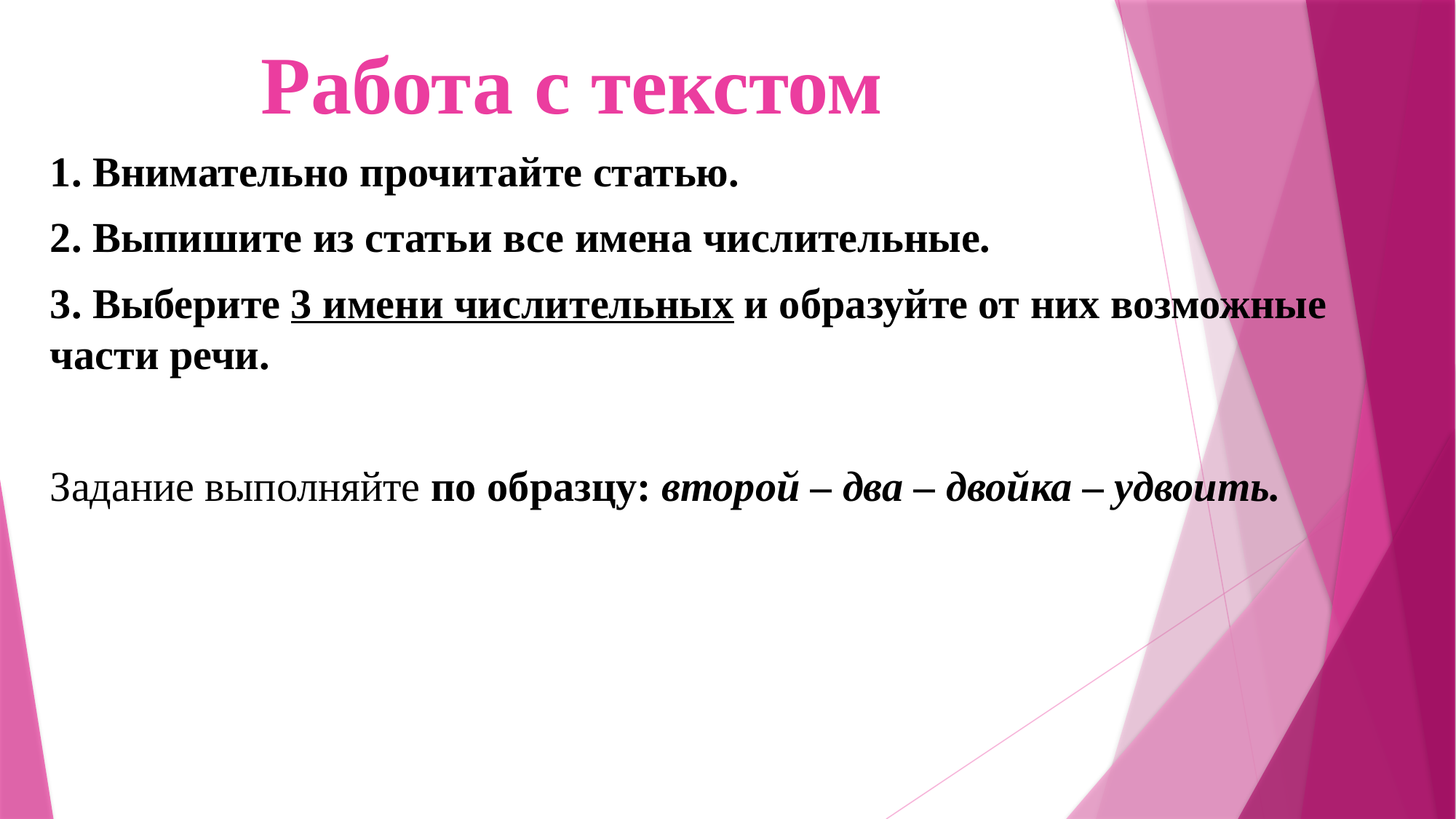

# Работа с текстом
1. Внимательно прочитайте статью.
2. Выпишите из статьи все имена числительные.
3. Выберите 3 имени числительных и образуйте от них возможные части речи.

Задание выполняйте по образцу: второй – два – двойка – удвоить.